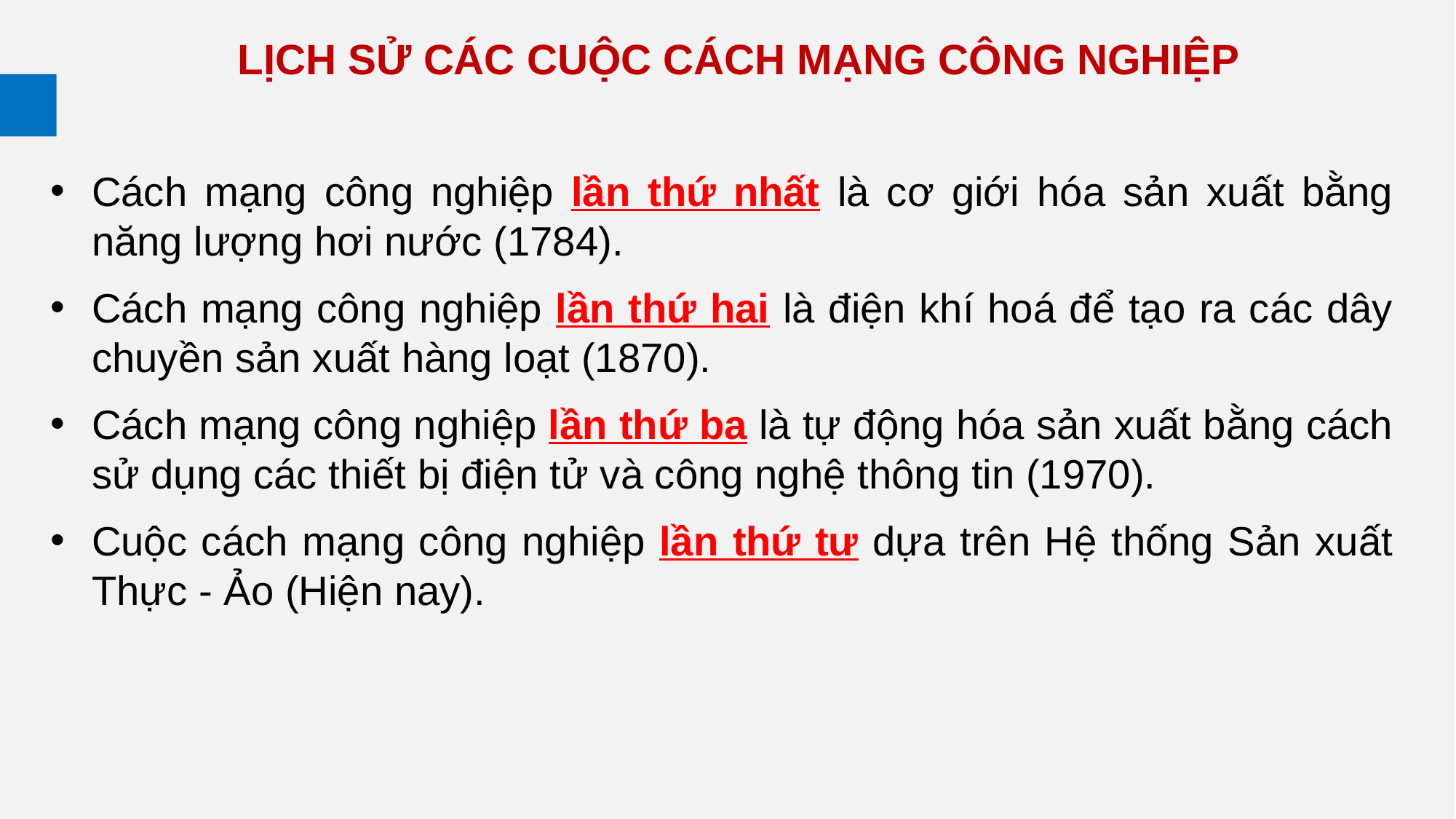

# LỊCH SỬ CÁC CUỘC CÁCH MẠNG CÔNG NGHIỆP

Cách mạng công nghiệp lần thứ nhất là cơ giới hóa sản xuất bằng năng lượng hơi nước (1784).
Cách mạng công nghiệp lần thứ hai là điện khí hoá để tạo ra các dây chuyền sản xuất hàng loạt (1870).
Cách mạng công nghiệp lần thứ ba là tự động hóa sản xuất bằng cách sử dụng các thiết bị điện tử và công nghệ thông tin (1970).
Cuộc cách mạng công nghiệp lần thứ tư dựa trên Hệ thống Sản xuất Thực - Ảo (Hiện nay).